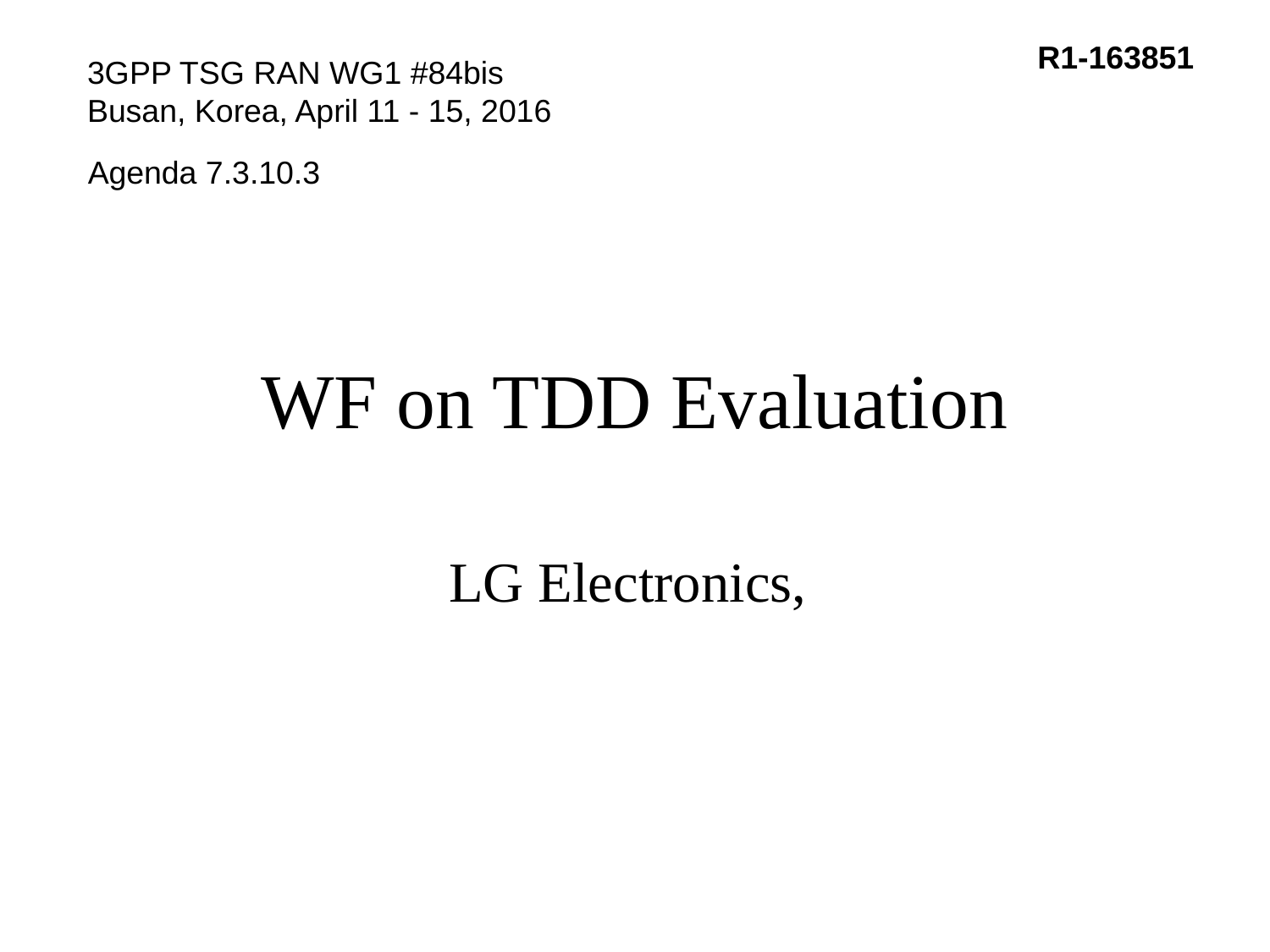

R1-163851
3GPP TSG RAN WG1 #84bis
Busan, Korea, April 11 - 15, 2016
Agenda 7.3.10.3
# WF on TDD Evaluation
LG Electronics,